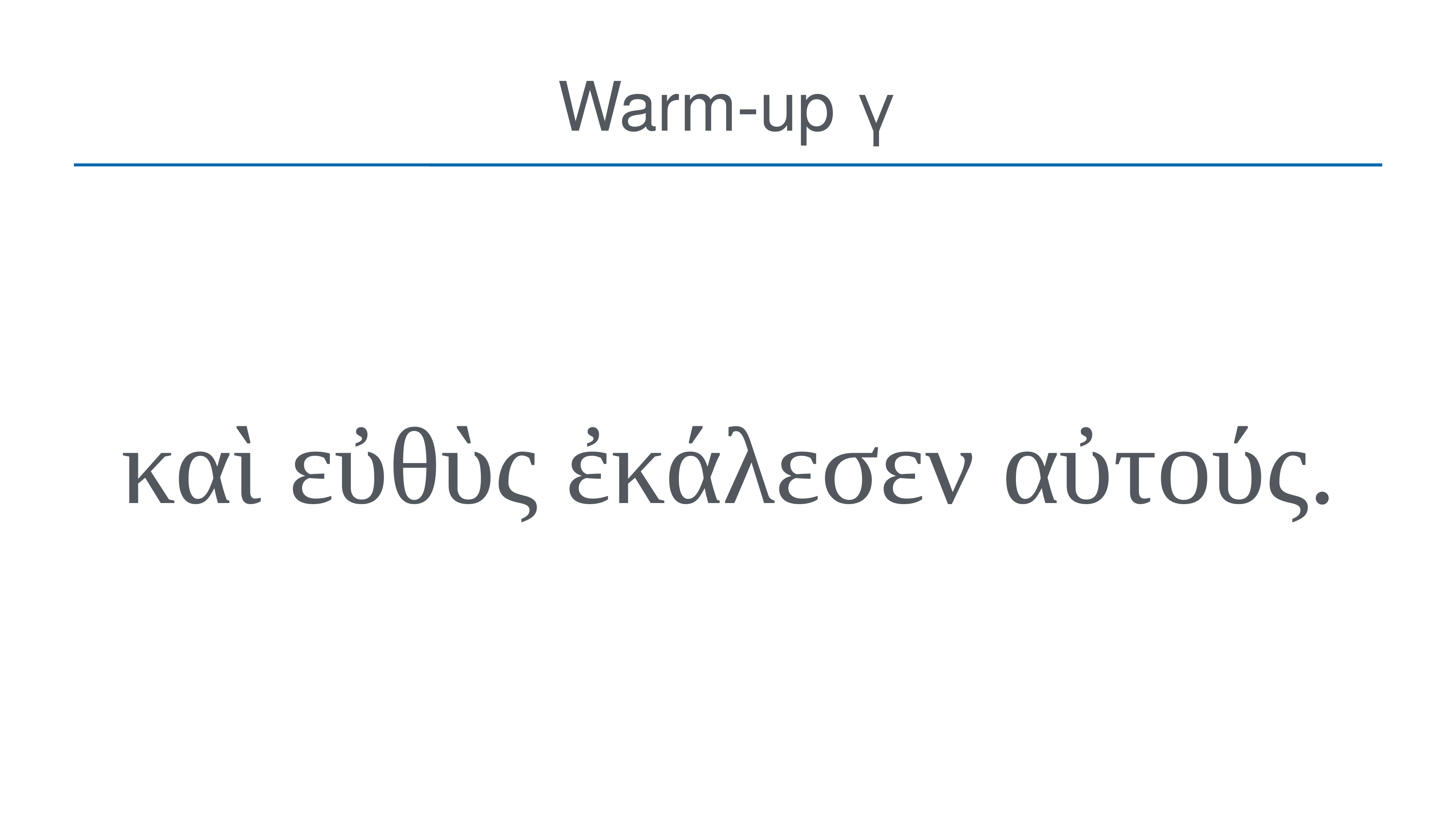

# Warm-up γ
καὶ εὐθὺς ἐκάλεσεν αὐτούς.